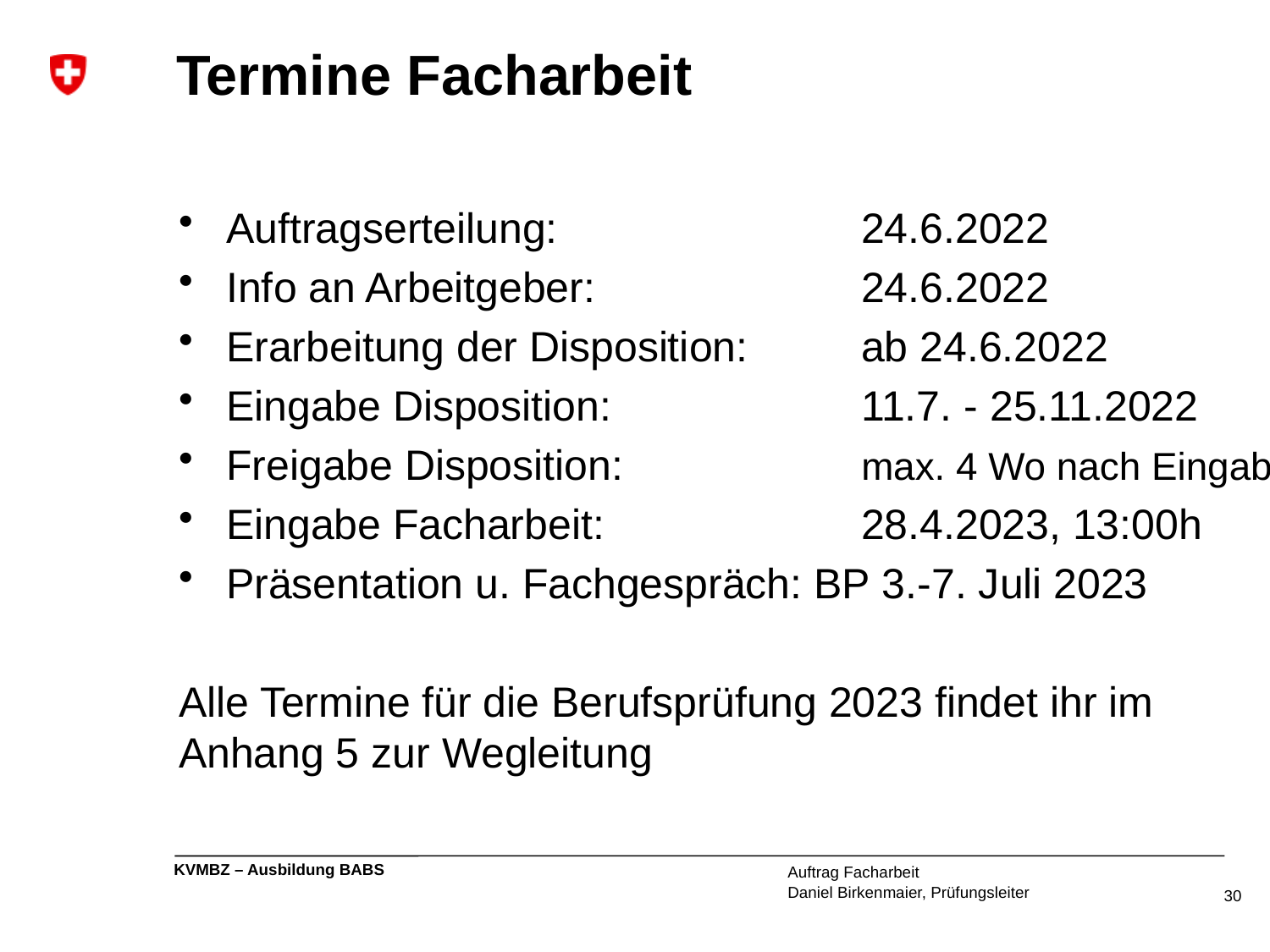

# Termine Facharbeit
Auftragserteilung:		24.6.2022
Info an Arbeitgeber: 		24.6.2022
Erarbeitung der Disposition: 	ab 24.6.2022
Eingabe Disposition:		11.7. - 25.11.2022
Freigabe Disposition:		max. 4 Wo nach Eingabe
Eingabe Facharbeit:		28.4.2023, 13:00h
Präsentation u. Fachgespräch: BP 3.-7. Juli 2023

Alle Termine für die Berufsprüfung 2023 findet ihr im Anhang 5 zur Wegleitung

Auftrag Facharbeit
Daniel Birkenmaier, Prüfungsleiter